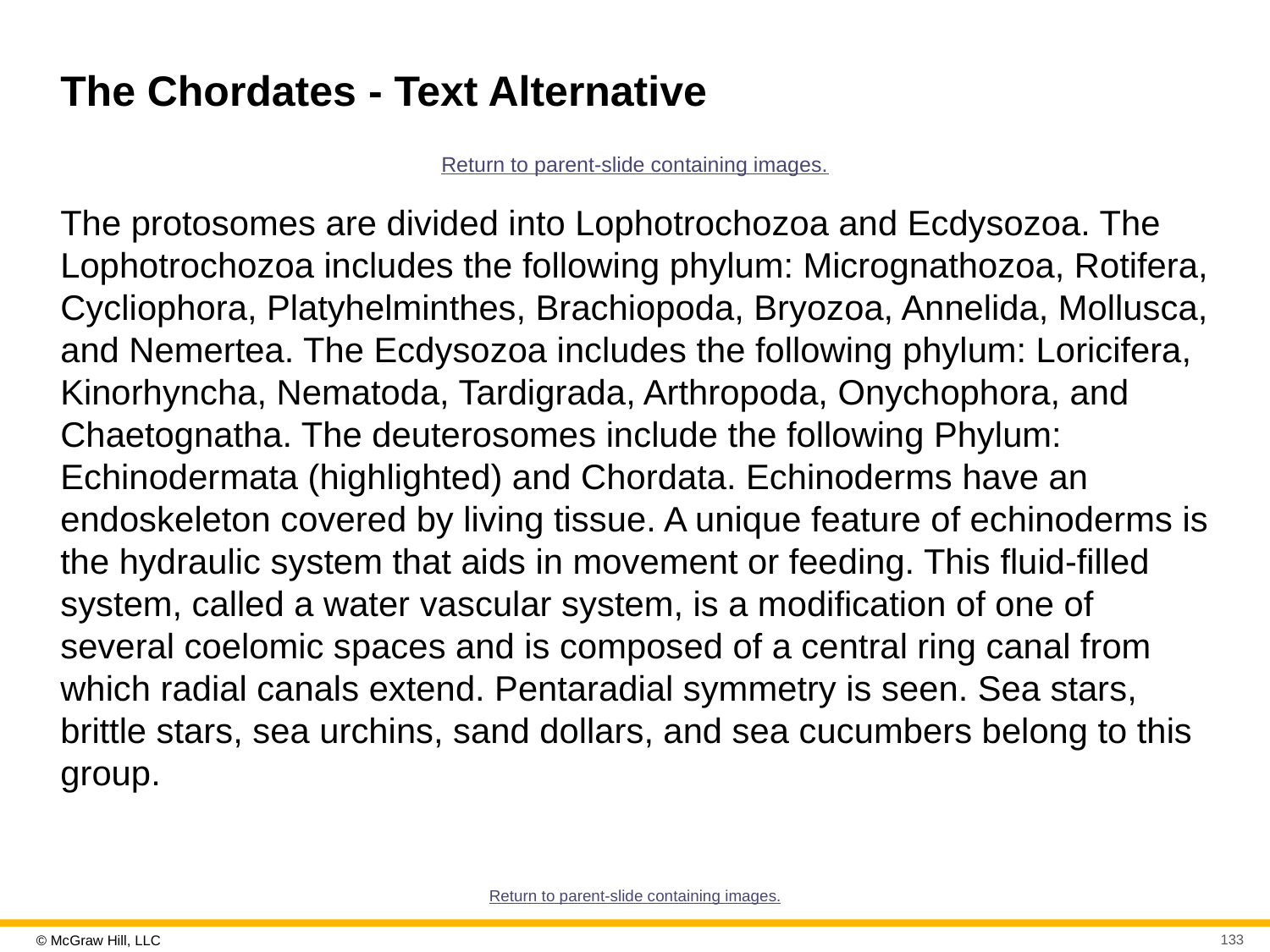

# The Chordates - Text Alternative
Return to parent-slide containing images.
The protosomes are divided into Lophotrochozoa and Ecdysozoa. The Lophotrochozoa includes the following phylum: Micrognathozoa, Rotifera, Cycliophora, Platyhelminthes, Brachiopoda, Bryozoa, Annelida, Mollusca, and Nemertea. The Ecdysozoa includes the following phylum: Loricifera, Kinorhyncha, Nematoda, Tardigrada, Arthropoda, Onychophora, and Chaetognatha. The deuterosomes include the following Phylum: Echinodermata (highlighted) and Chordata. Echinoderms have an endoskeleton covered by living tissue. A unique feature of echinoderms is the hydraulic system that aids in movement or feeding. This fluid-filled system, called a water vascular system, is a modification of one of several coelomic spaces and is composed of a central ring canal from which radial canals extend. Pentaradial symmetry is seen. Sea stars, brittle stars, sea urchins, sand dollars, and sea cucumbers belong to this group.
Return to parent-slide containing images.
133